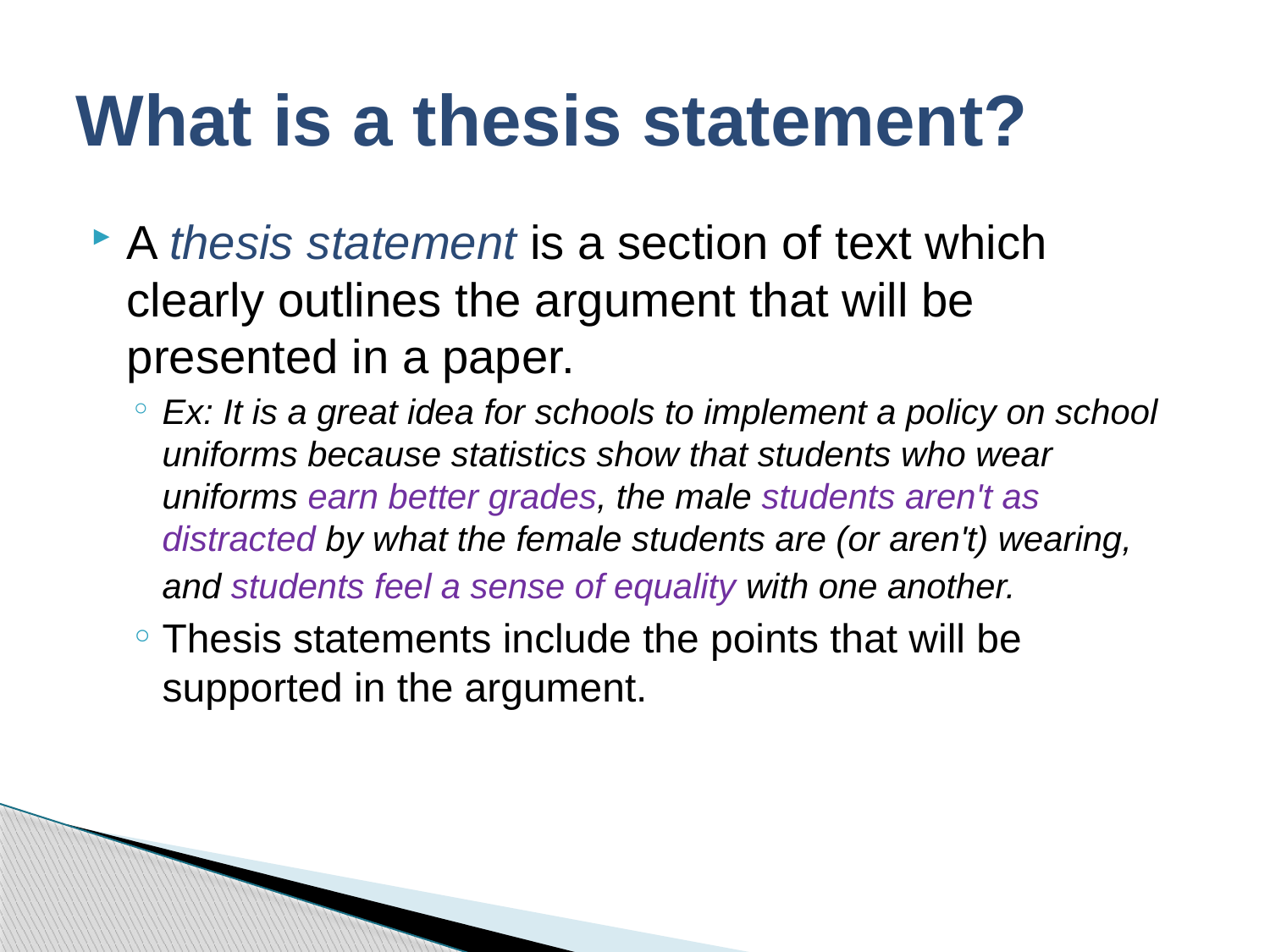

# What is a thesis statement?
A thesis statement is a section of text which clearly outlines the argument that will be presented in a paper.
Ex: It is a great idea for schools to implement a policy on school uniforms because statistics show that students who wear uniforms earn better grades, the male students aren't as distracted by what the female students are (or aren't) wearing, and students feel a sense of equality with one another.
Thesis statements include the points that will be supported in the argument.